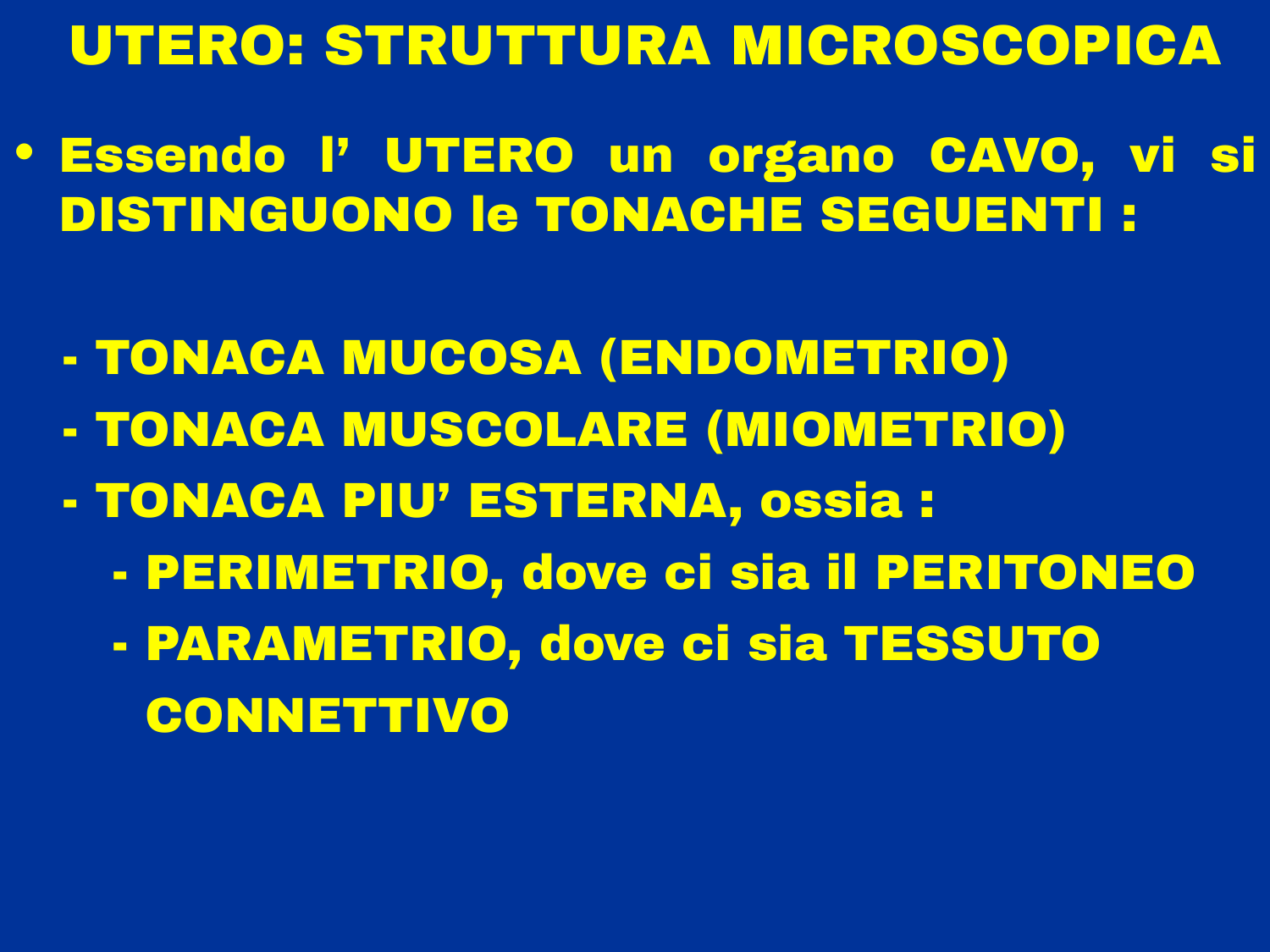

# UTERO: STRUTTURA MICROSCOPICA
Essendo l’ UTERO un organo CAVO, vi si DISTINGUONO le TONACHE SEGUENTI :

   - TONACA MUCOSA (ENDOMETRIO)
   - TONACA MUSCOLARE (MIOMETRIO)
   - TONACA PIU’ ESTERNA, ossia :
      - PERIMETRIO, dove ci sia il PERITONEO
      - PARAMETRIO, dove ci sia TESSUTO
        CONNETTIVO